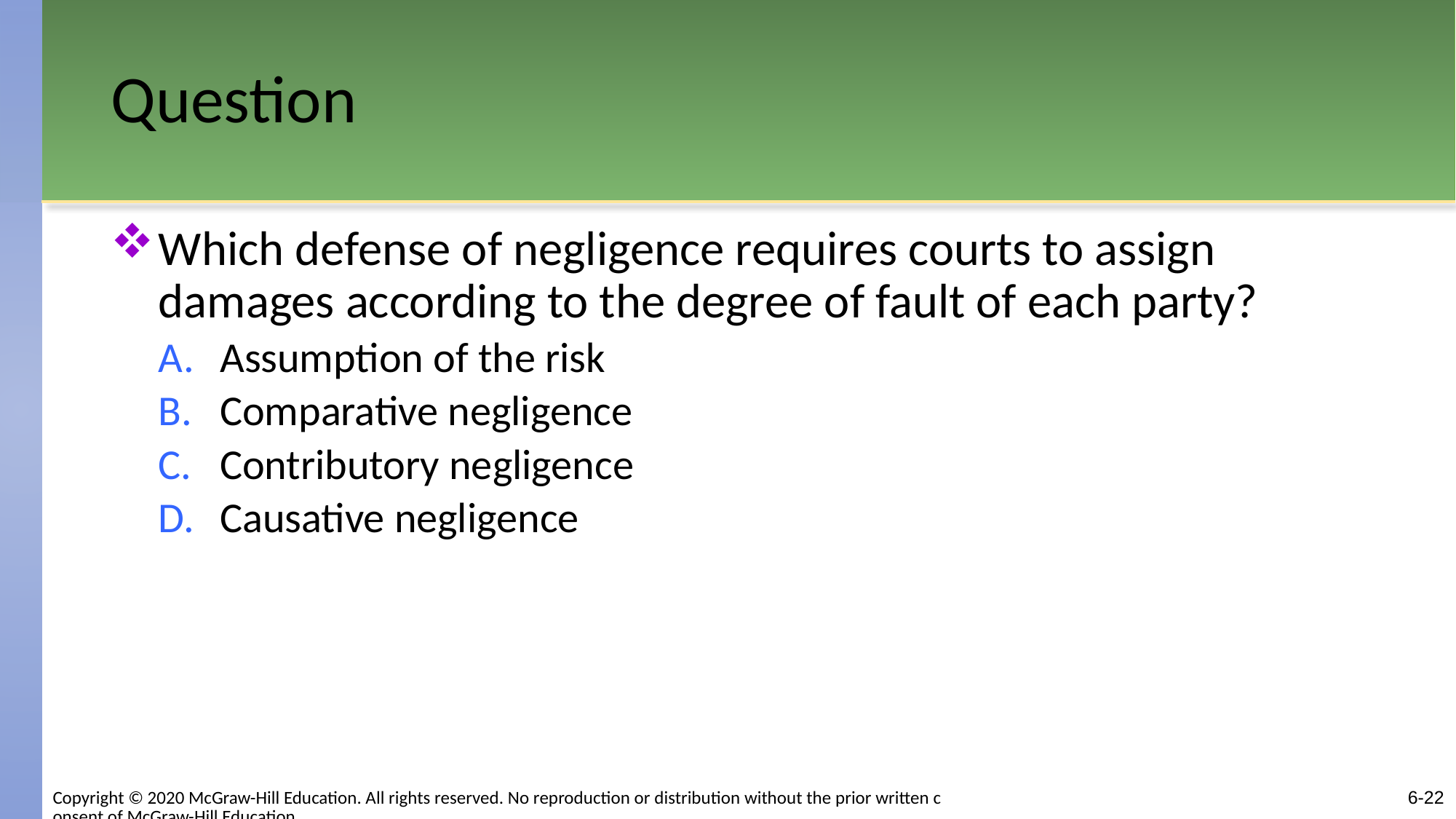

# Question
Which defense of negligence requires courts to assign damages according to the degree of fault of each party?
Assumption of the risk
Comparative negligence
Contributory negligence
Causative negligence
6-22
Copyright © 2020 McGraw-Hill Education. All rights reserved. No reproduction or distribution without the prior written consent of McGraw-Hill Education.